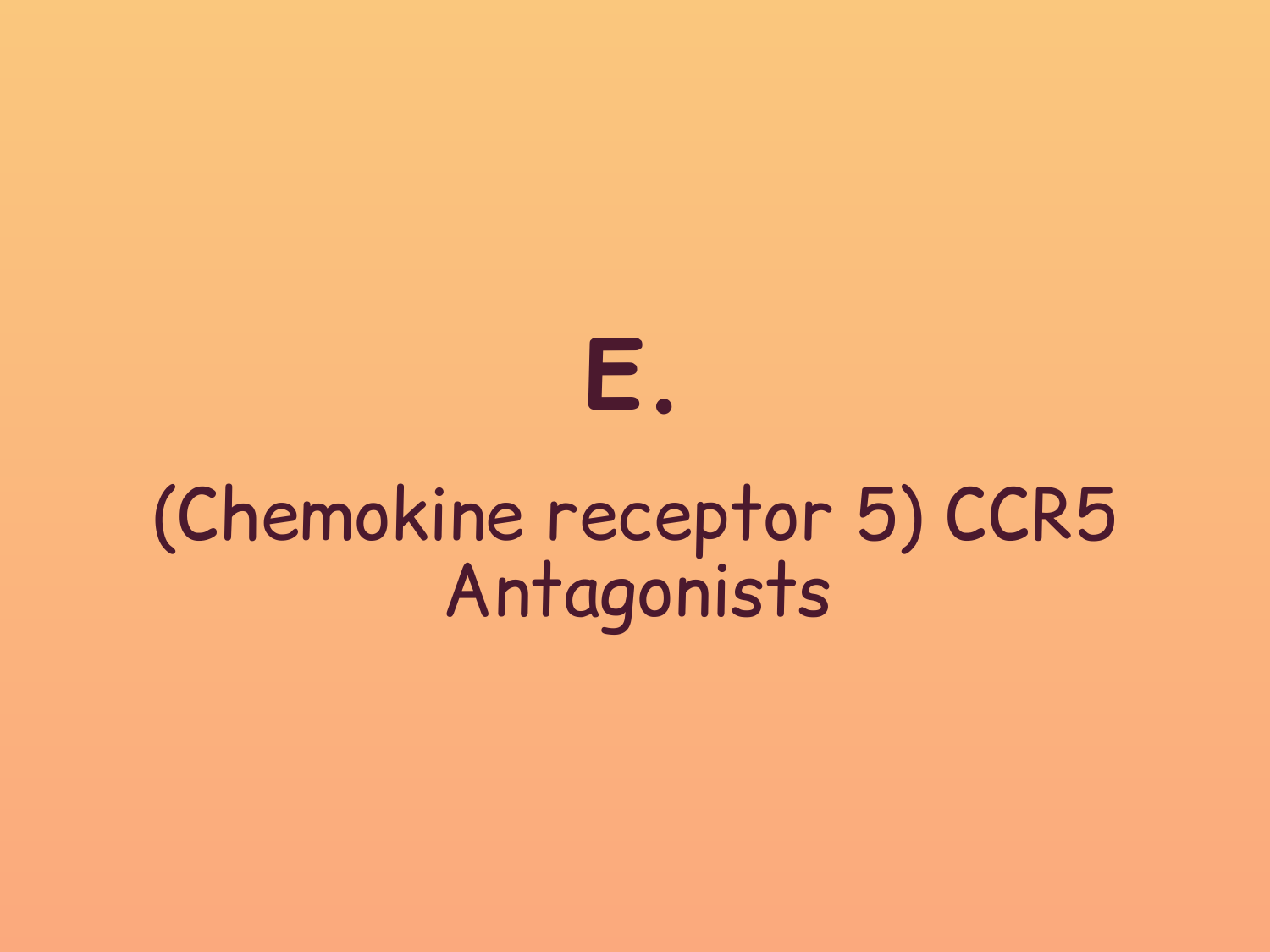

E.

(Chemokine receptor 5) CCR5 Antagonists

#